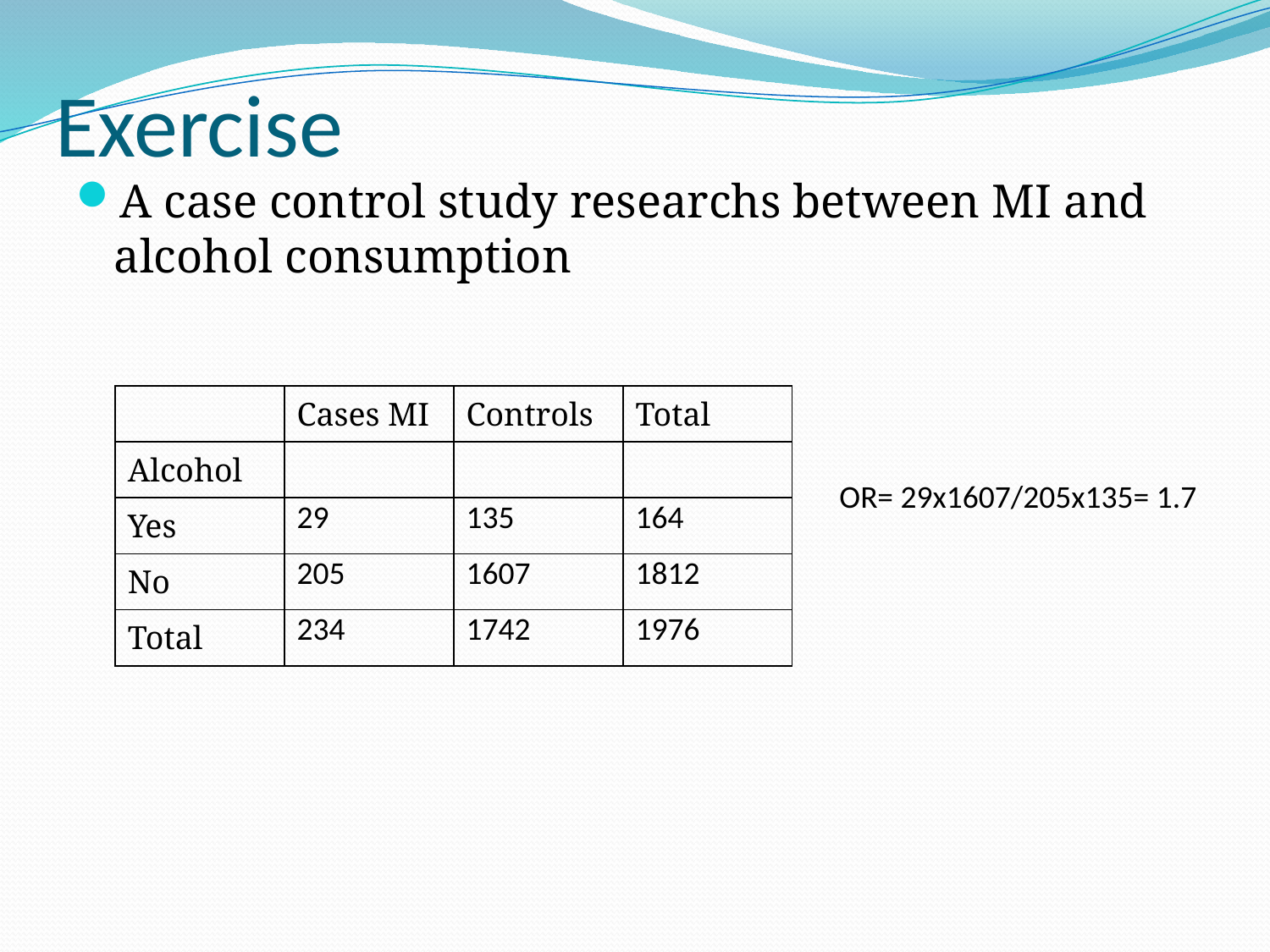

# Exercise
A case control study researchs between MI and alcohol consumption

|  | Cases MI | Controls | Total |
| --- | --- | --- | --- |
| Alcohol |  |  |  |
| Yes | 29 | 135 | 164 |
| No | 205 | 1607 | 1812 |
| Total | 234 | 1742 | 1976 |
OR= 29x1607/205x135= 1.7